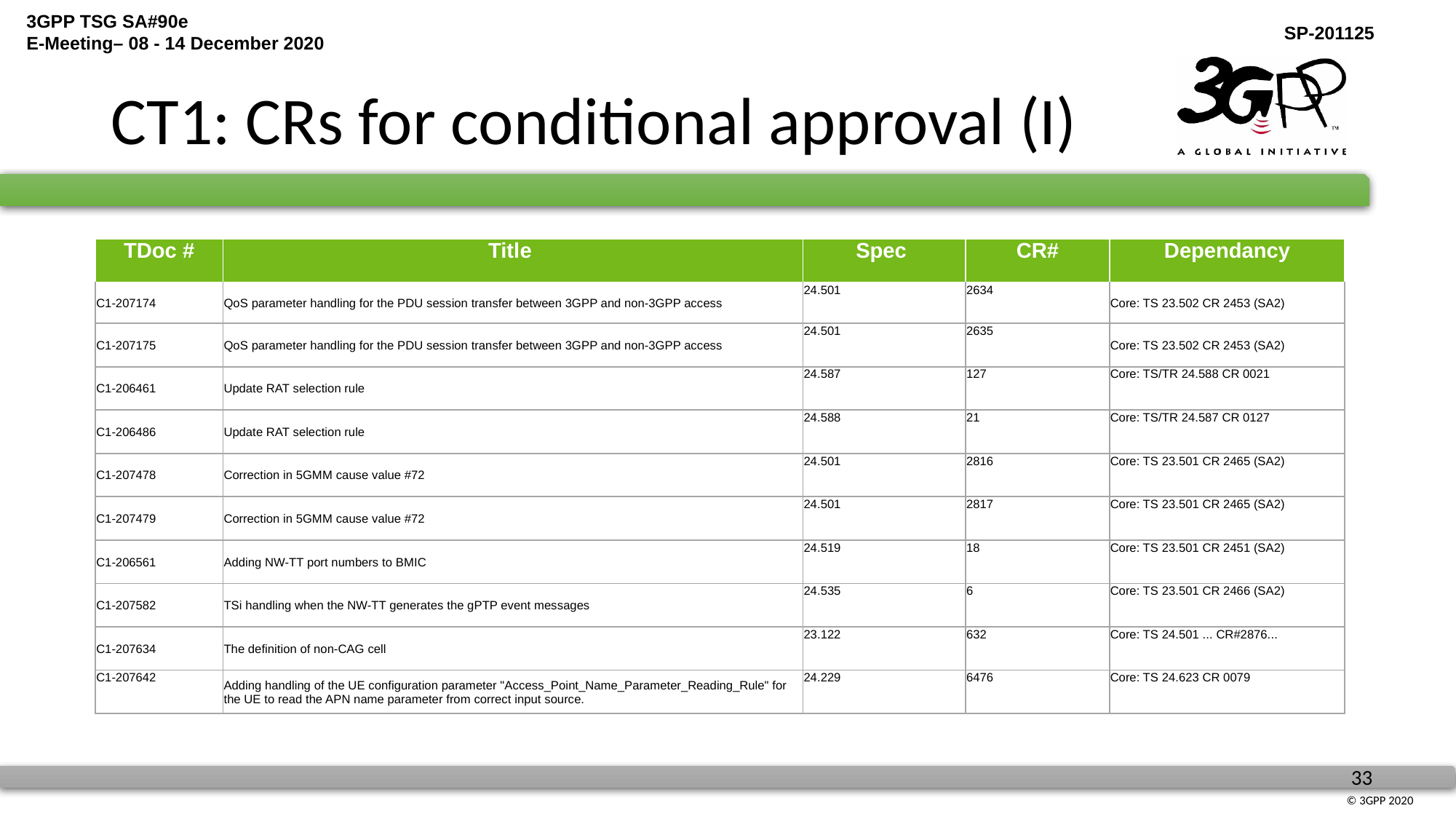

# CT1: CRs for conditional approval (I)
| TDoc # | Title | Spec | CR# | Dependancy |
| --- | --- | --- | --- | --- |
| C1-207174 | QoS parameter handling for the PDU session transfer between 3GPP and non-3GPP access | 24.501 | 2634 | Core: TS 23.502 CR 2453 (SA2) |
| C1-207175 | QoS parameter handling for the PDU session transfer between 3GPP and non-3GPP access | 24.501 | 2635 | Core: TS 23.502 CR 2453 (SA2) |
| C1-206461 | Update RAT selection rule | 24.587 | 127 | Core: TS/TR 24.588 CR 0021 |
| C1-206486 | Update RAT selection rule | 24.588 | 21 | Core: TS/TR 24.587 CR 0127 |
| C1-207478 | Correction in 5GMM cause value #72 | 24.501 | 2816 | Core: TS 23.501 CR 2465 (SA2) |
| C1-207479 | Correction in 5GMM cause value #72 | 24.501 | 2817 | Core: TS 23.501 CR 2465 (SA2) |
| C1-206561 | Adding NW-TT port numbers to BMIC | 24.519 | 18 | Core: TS 23.501 CR 2451 (SA2) |
| C1-207582 | TSi handling when the NW-TT generates the gPTP event messages | 24.535 | 6 | Core: TS 23.501 CR 2466 (SA2) |
| C1-207634 | The definition of non-CAG cell | 23.122 | 632 | Core: TS 24.501 ... CR#2876... |
| C1-207642 | Adding handling of the UE configuration parameter "Access\_Point\_Name\_Parameter\_Reading\_Rule" for the UE to read the APN name parameter from correct input source. | 24.229 | 6476 | Core: TS 24.623 CR 0079 |